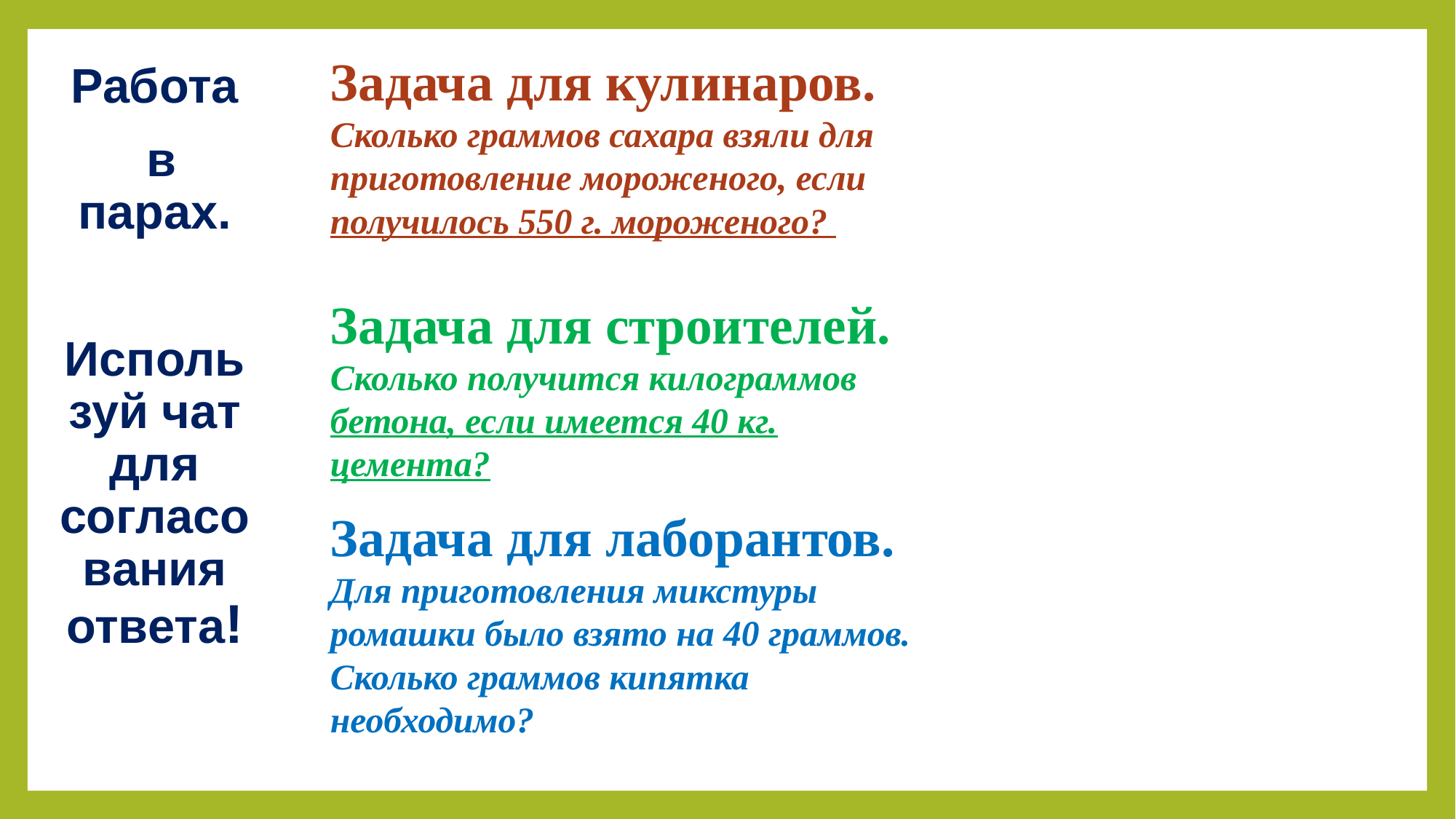

# Задача для кулинаров. Сколько граммов сахара взяли для приготовление мороженого, если получилось 550 г. мороженого? Задача для строителей. Сколько получится килограммов бетона, если имеется 40 кг. цемента? Задача для лаборантов. Для приготовления микстуры ромашки было взято на 40 граммов. Сколько граммов кипятка необходимо?
Работа
 в парах.

Используй чат для согласования ответа!